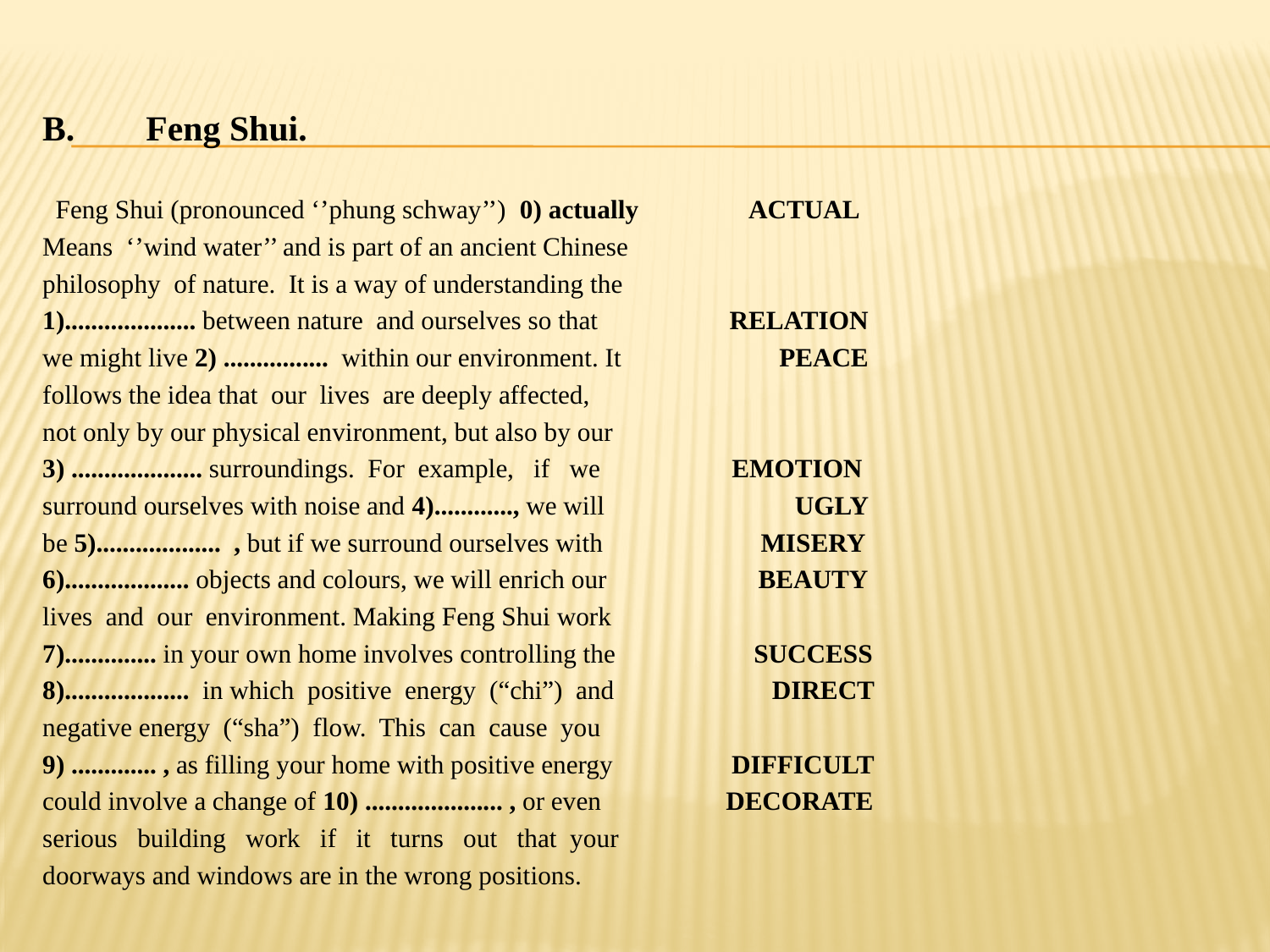

B.        Feng Shui.

  Feng Shui (pronounced ‘’phung schway’’)  0) actually                 ACTUAL
Means  ‘’wind water’’ and is part of an ancient Chinese
philosophy  of nature.  It is a way of understanding the
1).................... between nature  and ourselves so that                    RELATION
we might live 2) ................  within our environment. It                        PEACE
follows the idea that  our  lives  are deeply affected,
not only by our physical environment, but also by our
3) .................... surroundings.  For  example,   if   we                    EMOTION
surround ourselves with noise and 4)............, we will                             UGLY
be 5)...................  , but if we surround ourselves with                        MISERY
6)................... objects and colours, we will enrich our                       BEAUTY
lives  and  our  environment. Making Feng Shui work
7).............. in your own home involves controlling the                     SUCCESS
8)...................  in which  positive  energy  (“chi”)  and                        DIRECT
negative energy  (“sha”)  flow.  This  can  cause  you
9) ............. , as filling your home with positive energy                  DIFFICULT
could involve a change of 10) ..................... , or even                   DECORATE
serious   building   work   if   it   turns   out   that  your
doorways and windows are in the wrong positions.